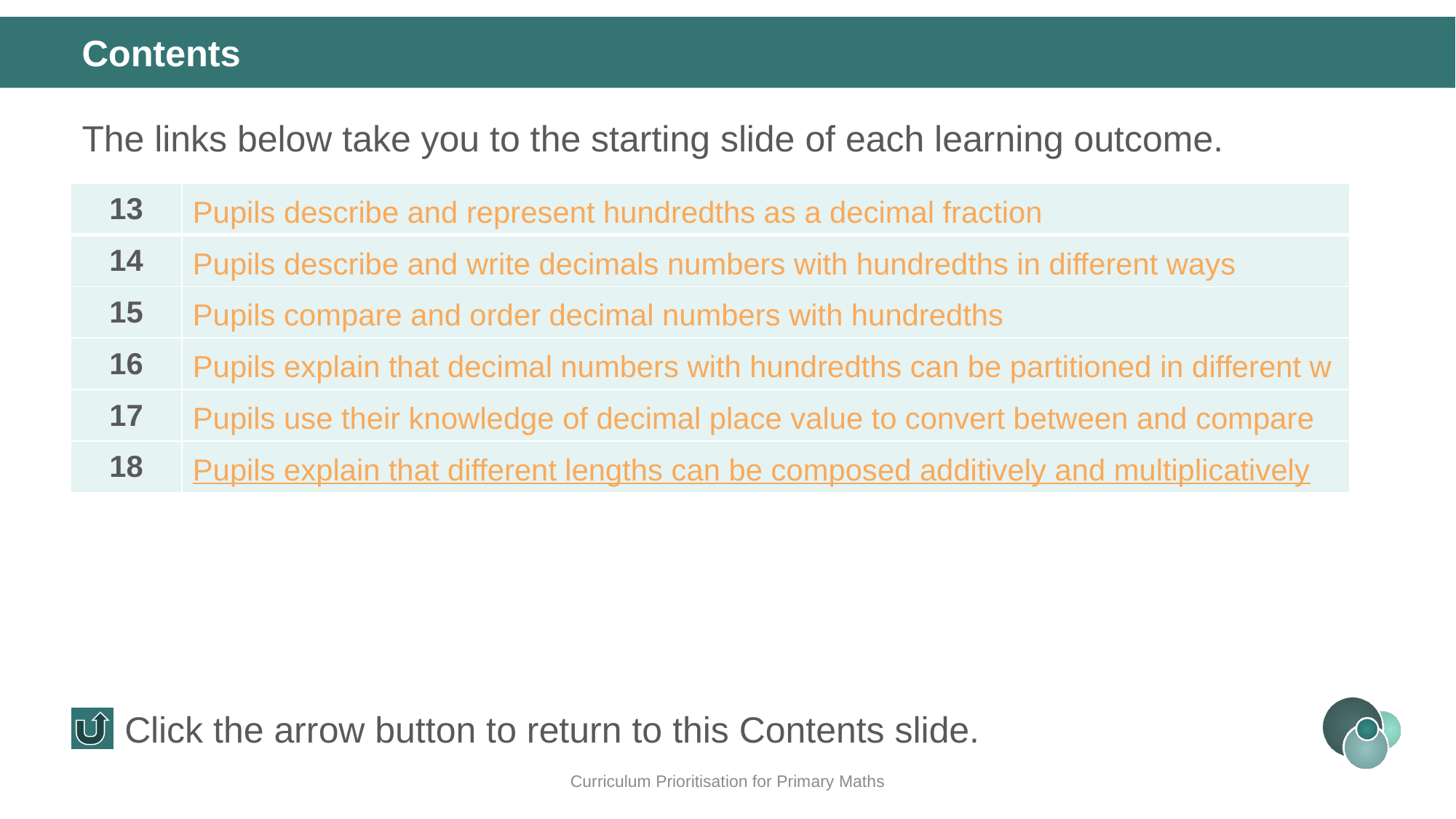

Contents
The links below take you to the starting slide of each learning outcome.
| 13 | Pupils describe and represent hundredths as a decimal fraction |
| --- | --- |
| 14 | Pupils describe and write decimals numbers with hundredths in different ways |
| 15 | Pupils compare and order decimal numbers with hundredths |
| 16 | Pupils explain that decimal numbers with hundredths can be partitioned in different ways |
| 17 | Pupils use their knowledge of decimal place value to convert between and compare metres and centimetres |
| 18 | Pupils explain that different lengths can be composed additively and multiplicatively |
Click the arrow button to return to this Contents slide.

Curriculum Prioritisation for Primary Maths